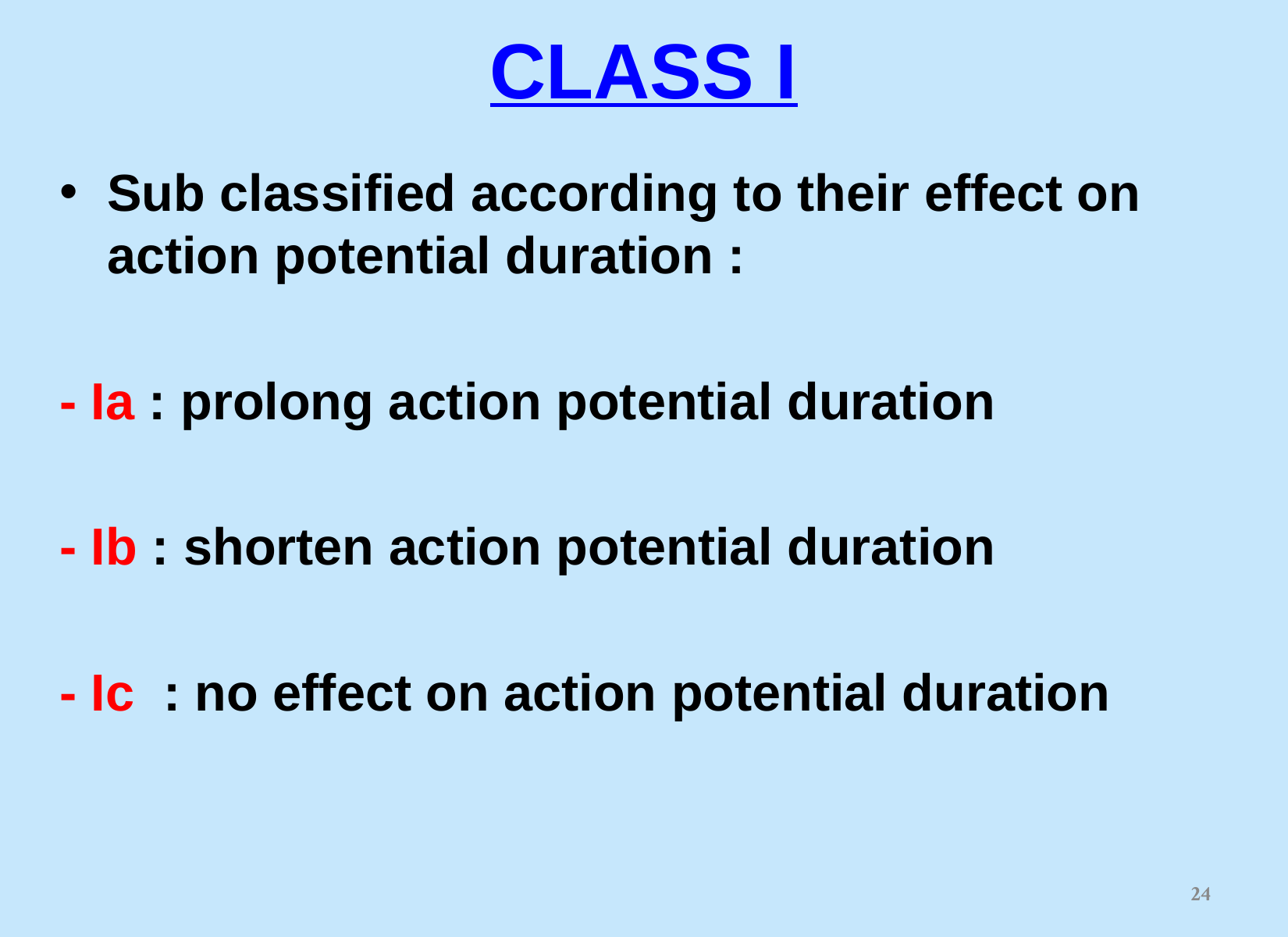

# CLASS I
Sub classified according to their effect on action potential duration :

- Ia : prolong action potential duration

- Ib : shorten action potential duration

- Ic  : no effect on action potential duration

24